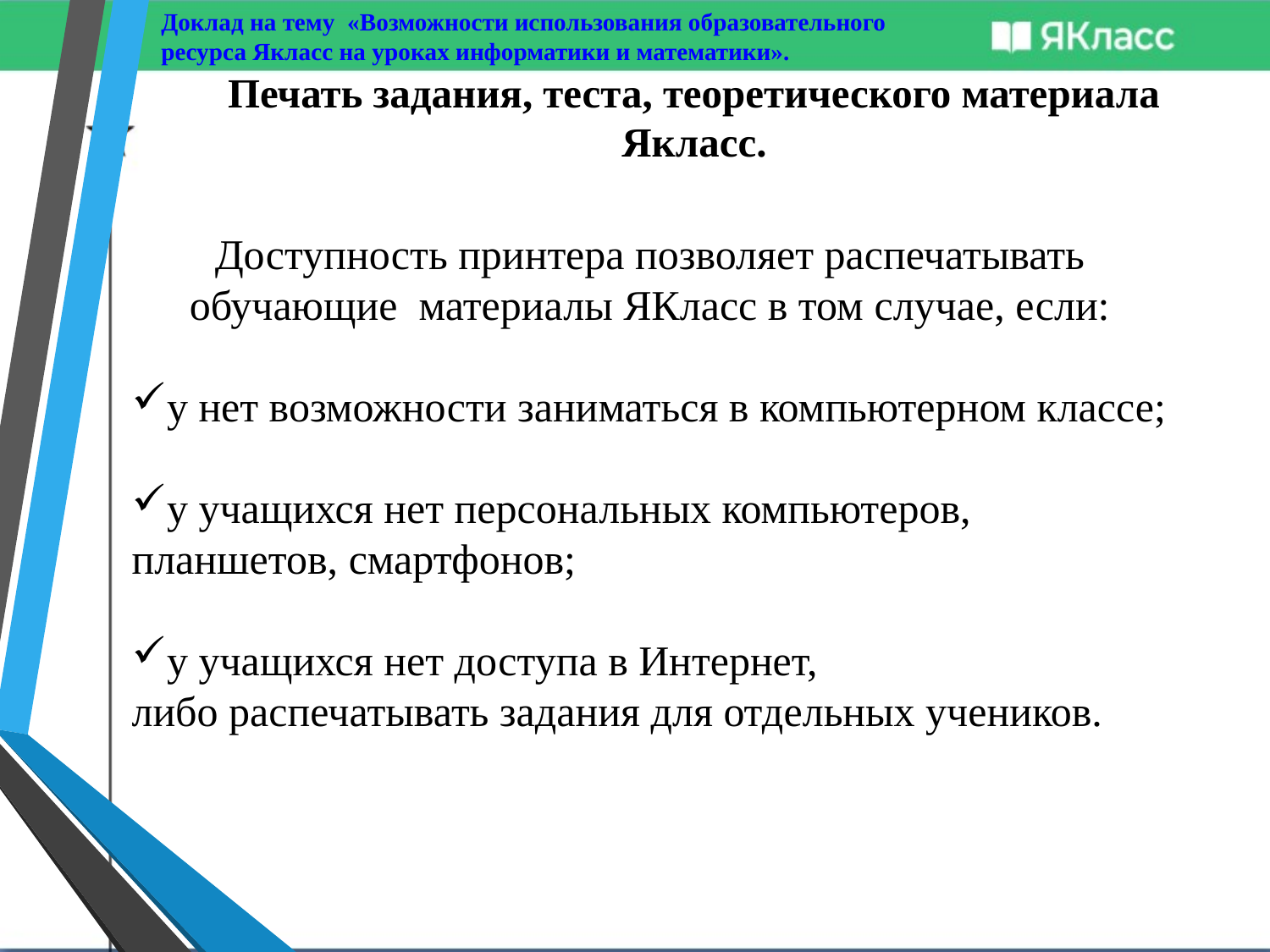

Доклад на тему  «Возможности использования образовательного
ресурса Якласс на уроках информатики и математики».
# Печать задания, теста, теоретического материала Якласс.
Доступность принтера позволяет распечатывать обучающие  материалы ЯКласс в том случае, если:

у нет возможности заниматься в компьютерном классе;

у учащихся нет персональных компьютеров, планшетов, смартфонов;

у учащихся нет доступа в Интернет,
либо распечатывать задания для отдельных учеников.